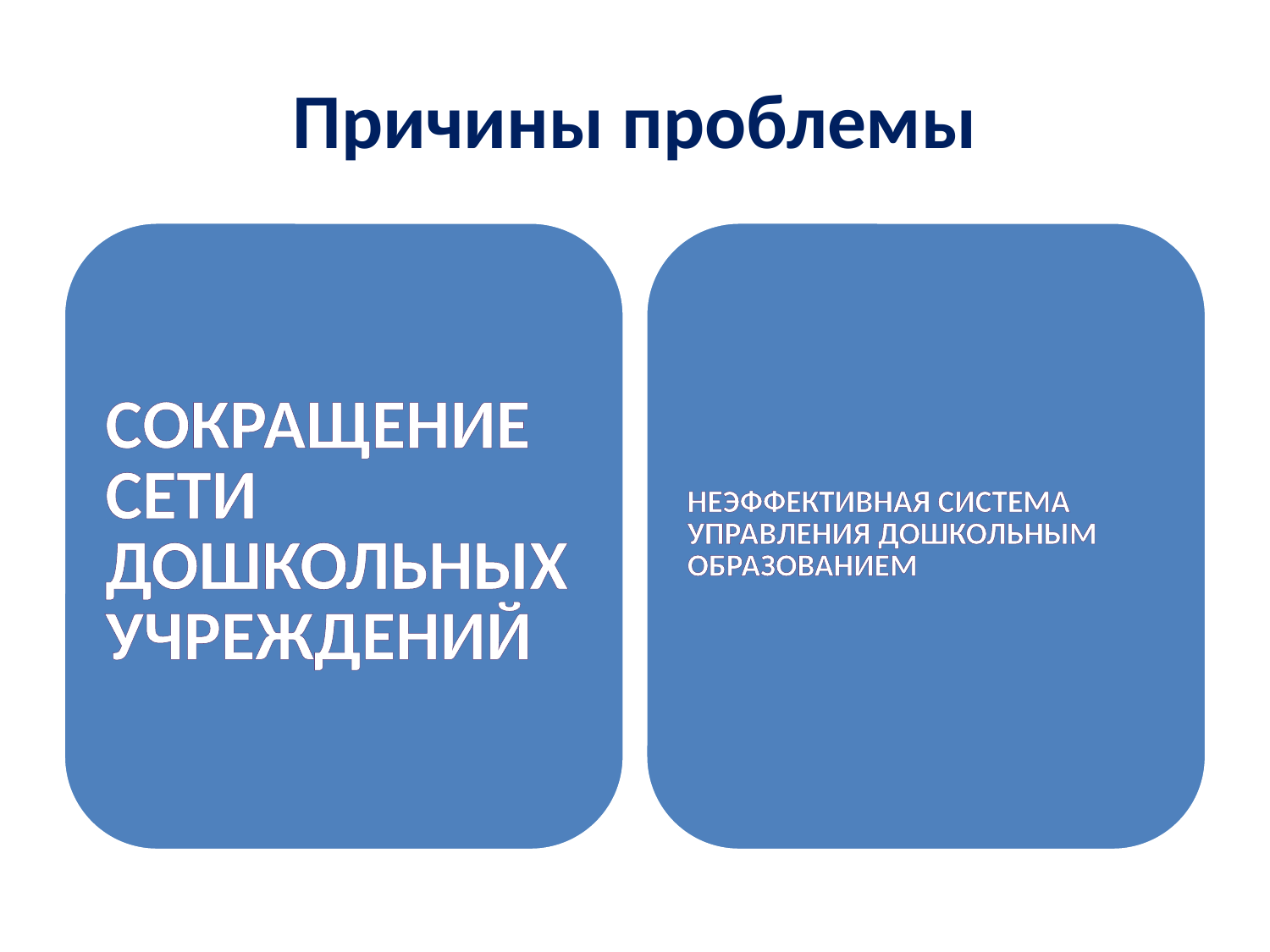

# Причины проблемы
Сокращение сети дошкольных учреждений
Неэффективная система управления дошкольным образованием